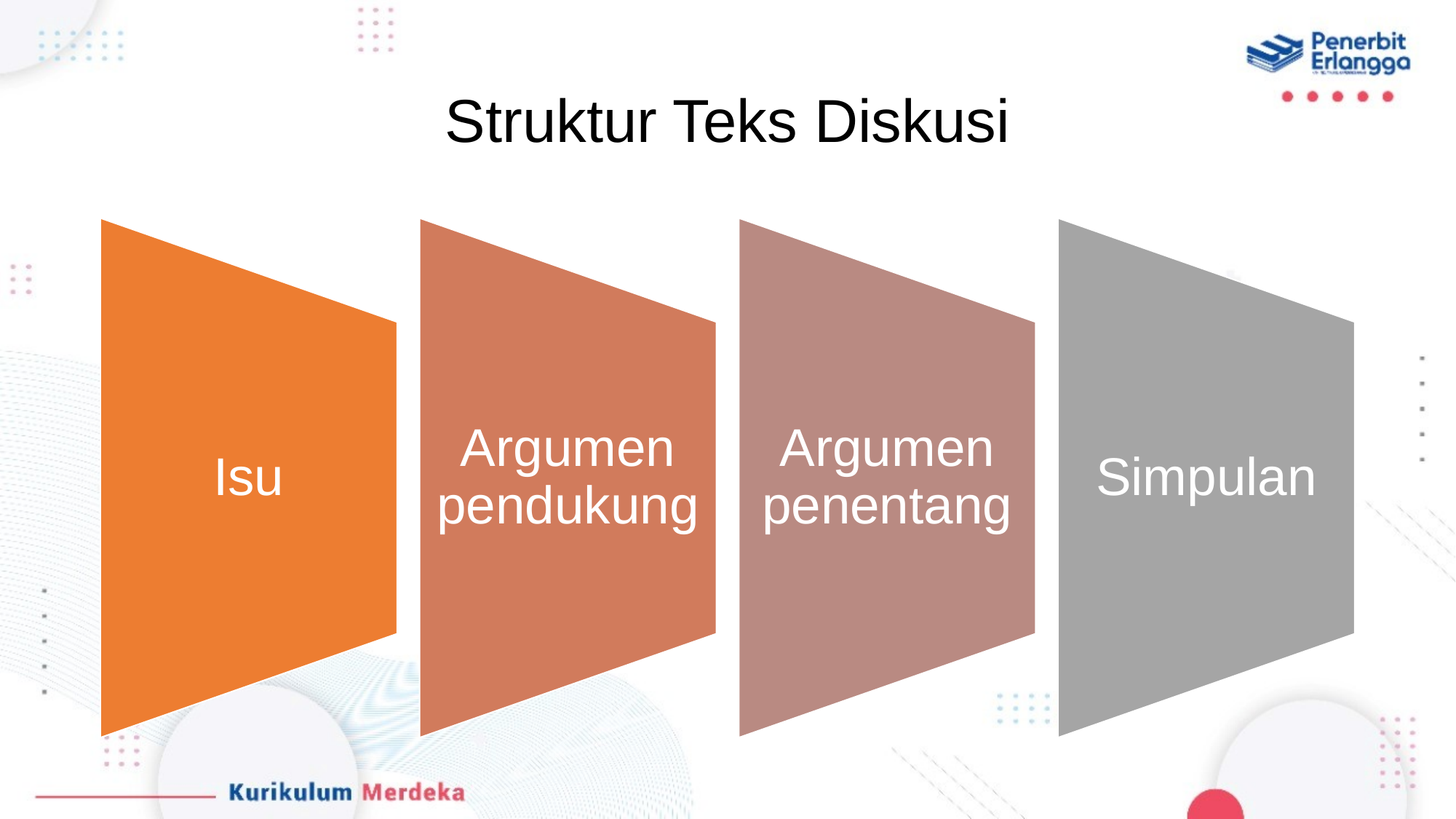

# Struktur Teks Diskusi
Isu
Argumen pendukung
Argumen penentang
Simpulan